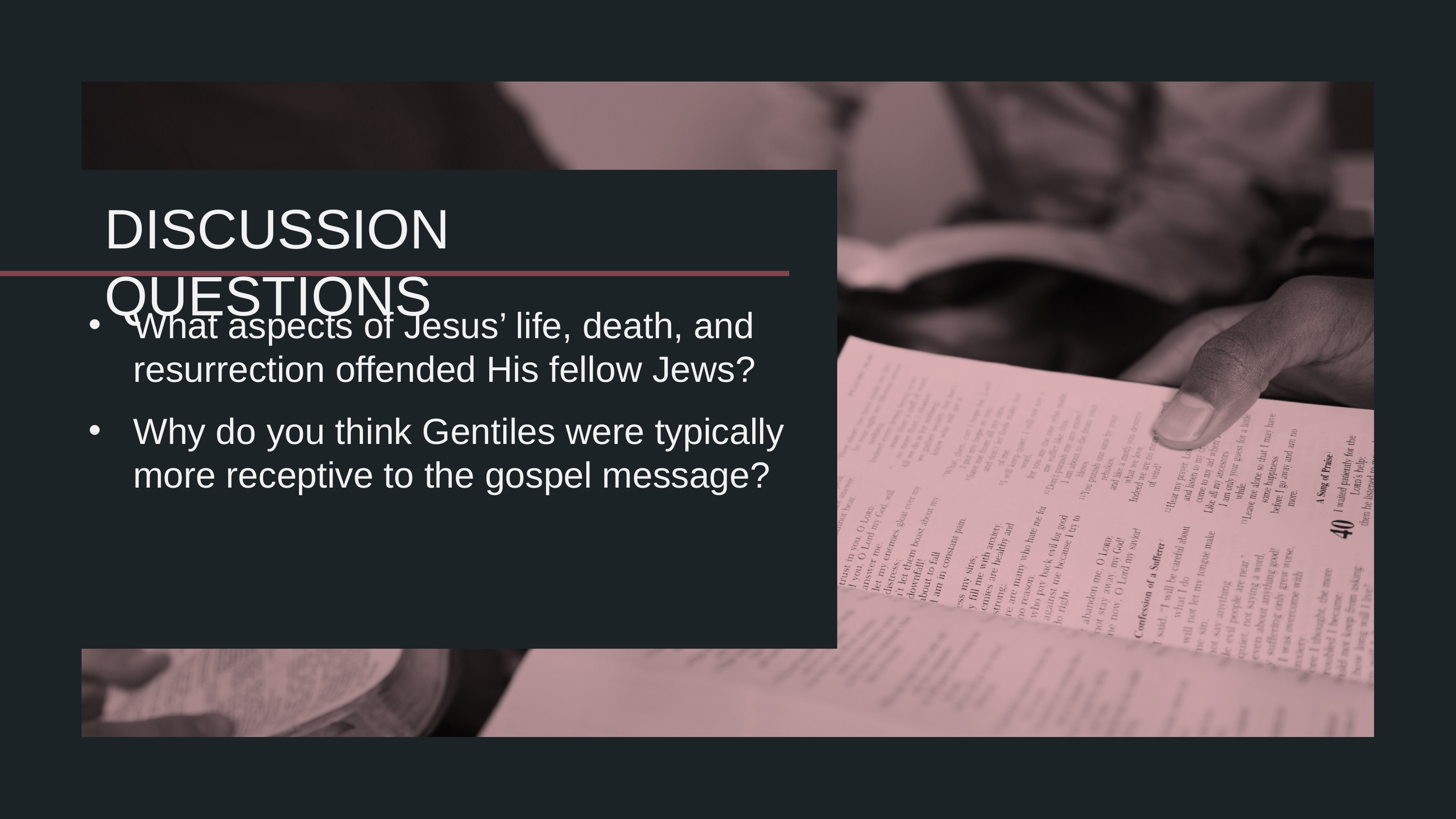

What aspects of Jesus’ life, death, and resurrection offended His fellow Jews?
Why do you think Gentiles were typically more receptive to the gospel message?